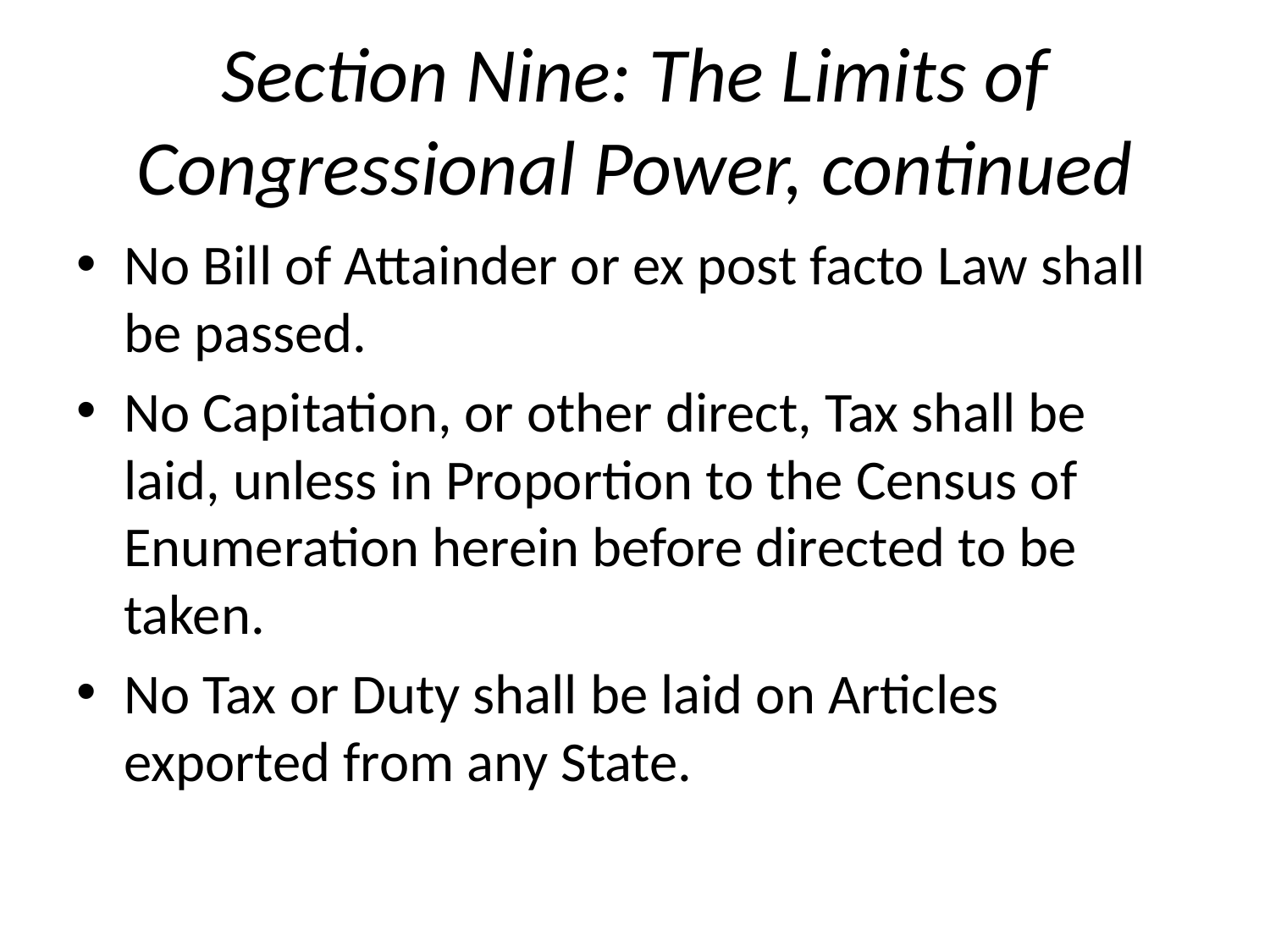

# Section Nine: The Limits of Congressional Power, continued
No Bill of Attainder or ex post facto Law shall be passed.
No Capitation, or other direct, Tax shall be laid, unless in Proportion to the Census of Enumeration herein before directed to be taken.
No Tax or Duty shall be laid on Articles exported from any State.